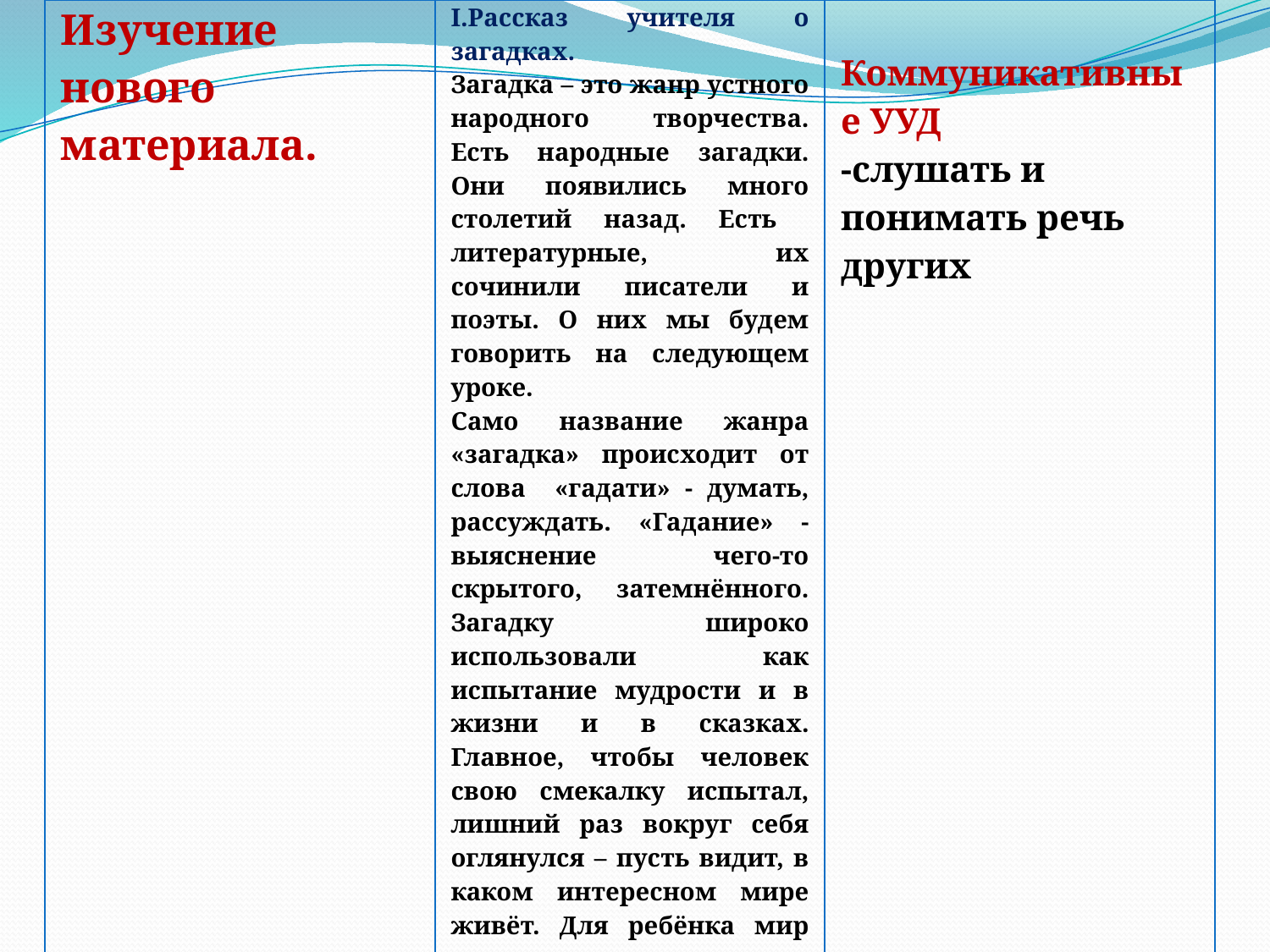

| Изучение нового материала. | I.Рассказ учителя о загадках. Загадка – это жанр устного народного творчества. Есть народные загадки. Они появились много столетий назад. Есть литературные, их сочинили писатели и поэты. О них мы будем говорить на следующем уроке. Само название жанра «загадка» происходит от слова «гадати» - думать, рассуждать. «Гадание» - выяснение чего-то скрытого, затемнённого. Загадку широко использовали как испытание мудрости и в жизни и в сказках. Главное, чтобы человек свою смекалку испытал, лишний раз вокруг себя оглянулся – пусть видит, в каком интересном мире живёт. Для ребёнка мир всегда полон таинственности, ему ещё многое предстоит отгадать. Загадка – это «задачка», которую надо решить. В загадке даётся описание предмета, его главных черт. | Коммуникативные УУД -слушать и понимать речь других |
| --- | --- | --- |